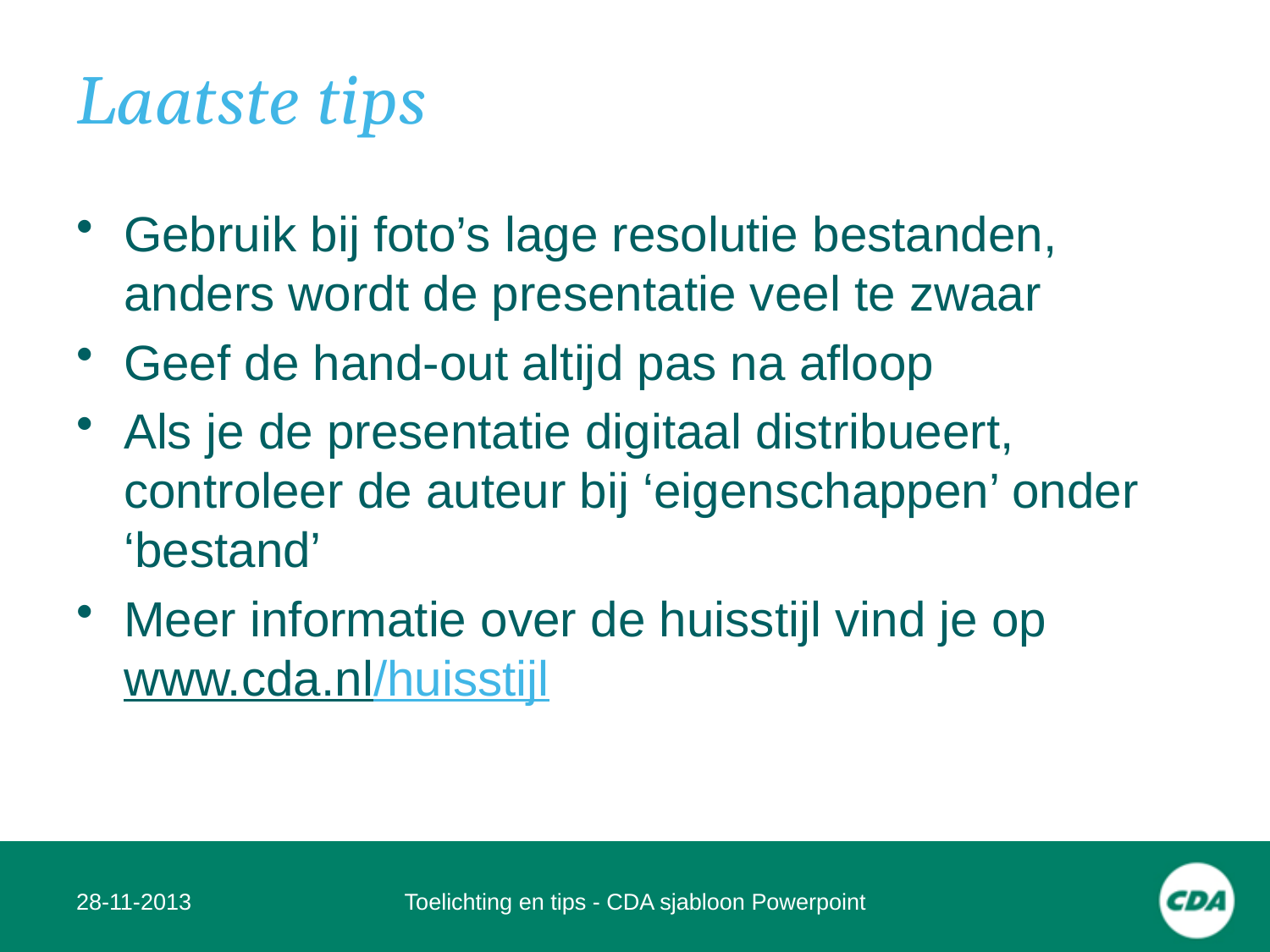

# Laatste tips
Gebruik bij foto’s lage resolutie bestanden, anders wordt de presentatie veel te zwaar
Geef de hand-out altijd pas na afloop
Als je de presentatie digitaal distribueert, controleer de auteur bij ‘eigenschappen’ onder ‘bestand’
Meer informatie over de huisstijl vind je op www.cda.nl/huisstijl

28-11-2013
Toelichting en tips - CDA sjabloon Powerpoint